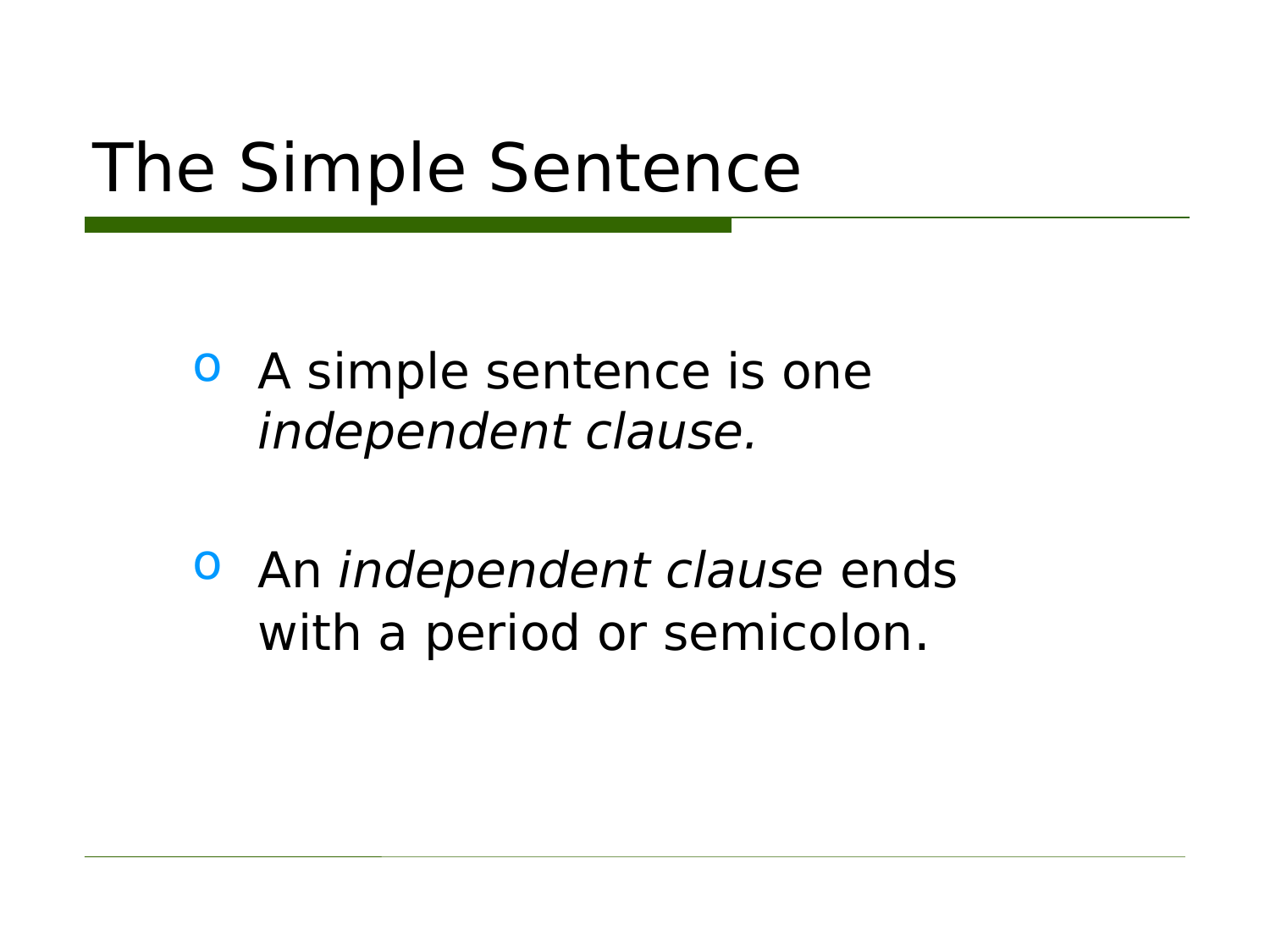

# The Simple Sentence
A simple sentence is one independent clause.

An independent clause ends with a period or semicolon.